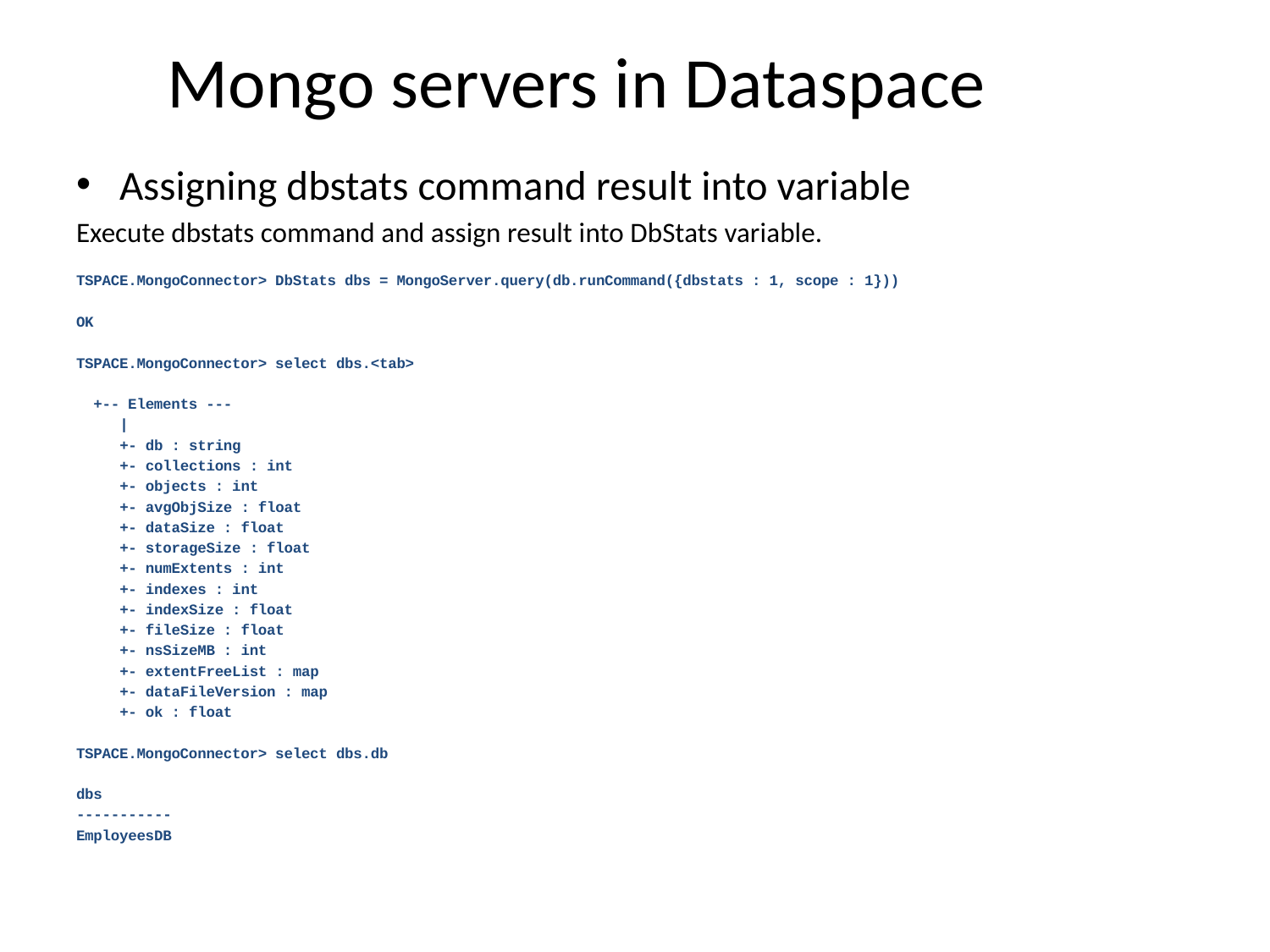

# Mongo servers in Dataspace
Assigning dbstats command result into variable
Execute dbstats command and assign result into DbStats variable.

TSPACE.MongoConnector> DbStats dbs = MongoServer.query(db.runCommand({dbstats : 1, scope : 1}))

OK

TSPACE.MongoConnector> select dbs.<tab>

  +-- Elements ---
     |
     +- db : string
     +- collections : int
     +- objects : int
     +- avgObjSize : float
     +- dataSize : float
     +- storageSize : float
     +- numExtents : int
     +- indexes : int
     +- indexSize : float
     +- fileSize : float
     +- nsSizeMB : int
     +- extentFreeList : map
     +- dataFileVersion : map
     +- ok : float

TSPACE.MongoConnector> select dbs.db

dbs
-----------
EmployeesDB